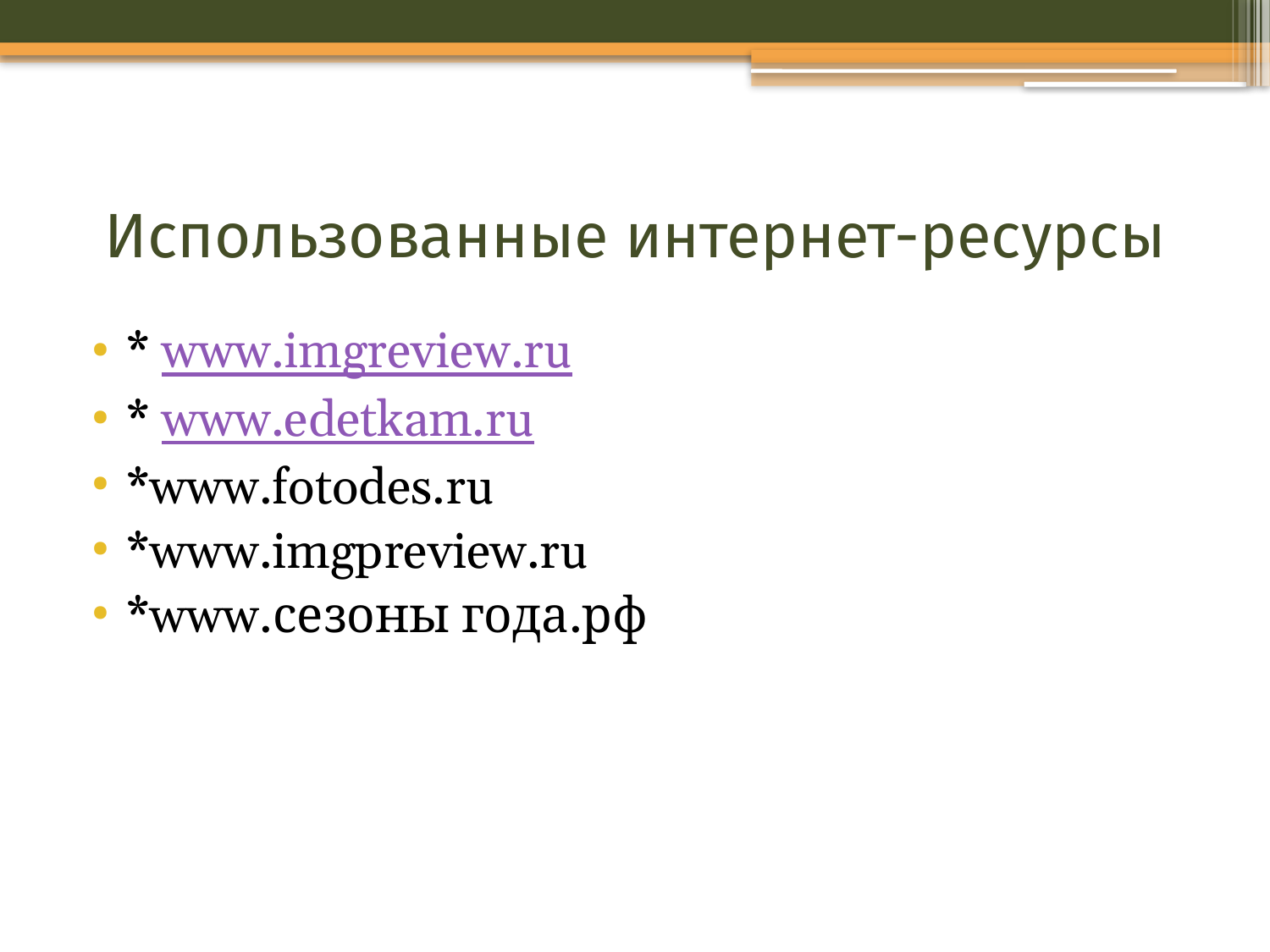

# Использованные интернет-ресурсы
* www.imgreview.ru
* www.edetkam.ru
*www.fotodes.ru
*www.imgpreview.ru
*www.сезоны года.рф